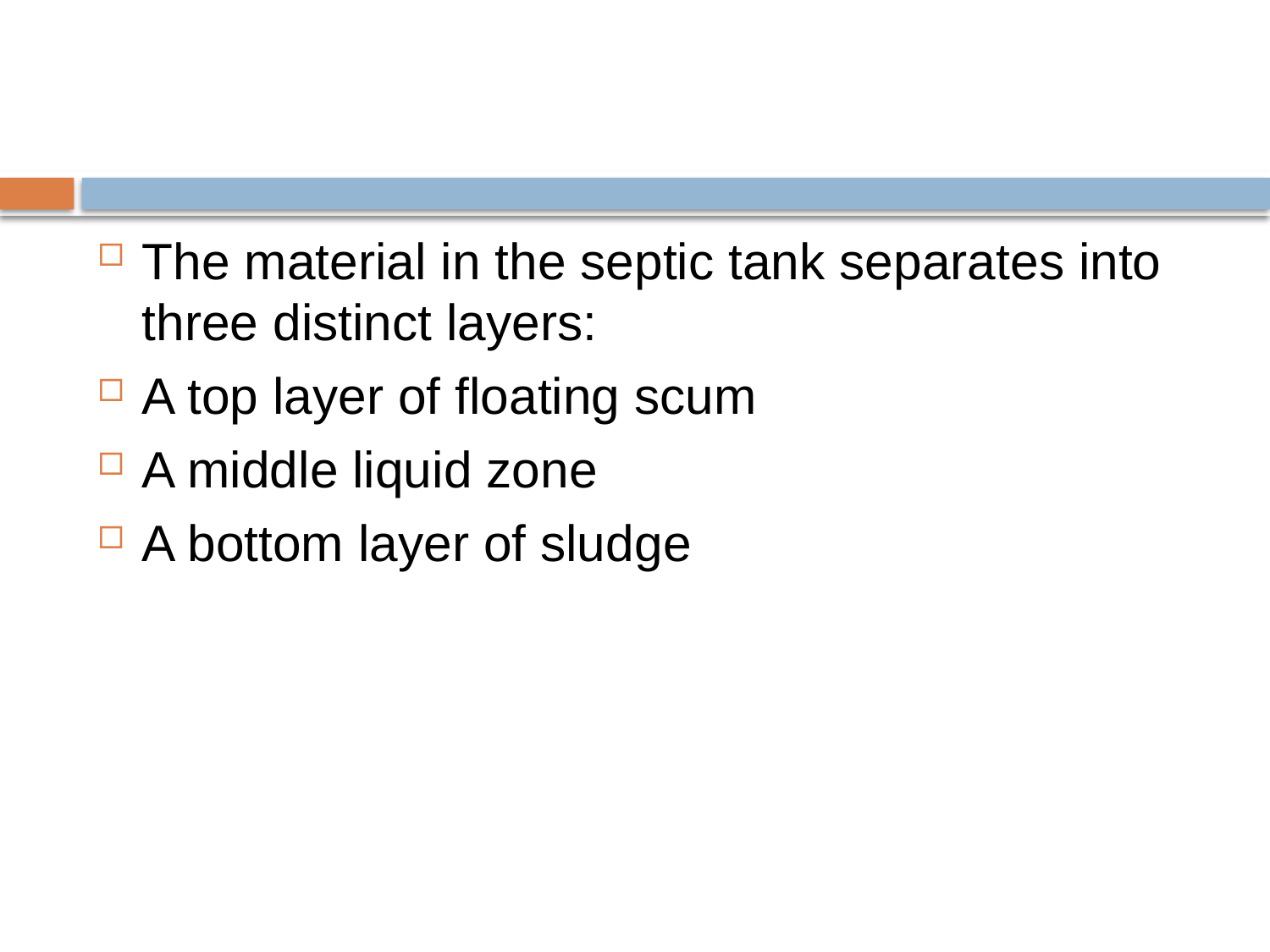

#
The material in the septic tank separates into three distinct layers:
A top layer of floating scum
A middle liquid zone
A bottom layer of sludge